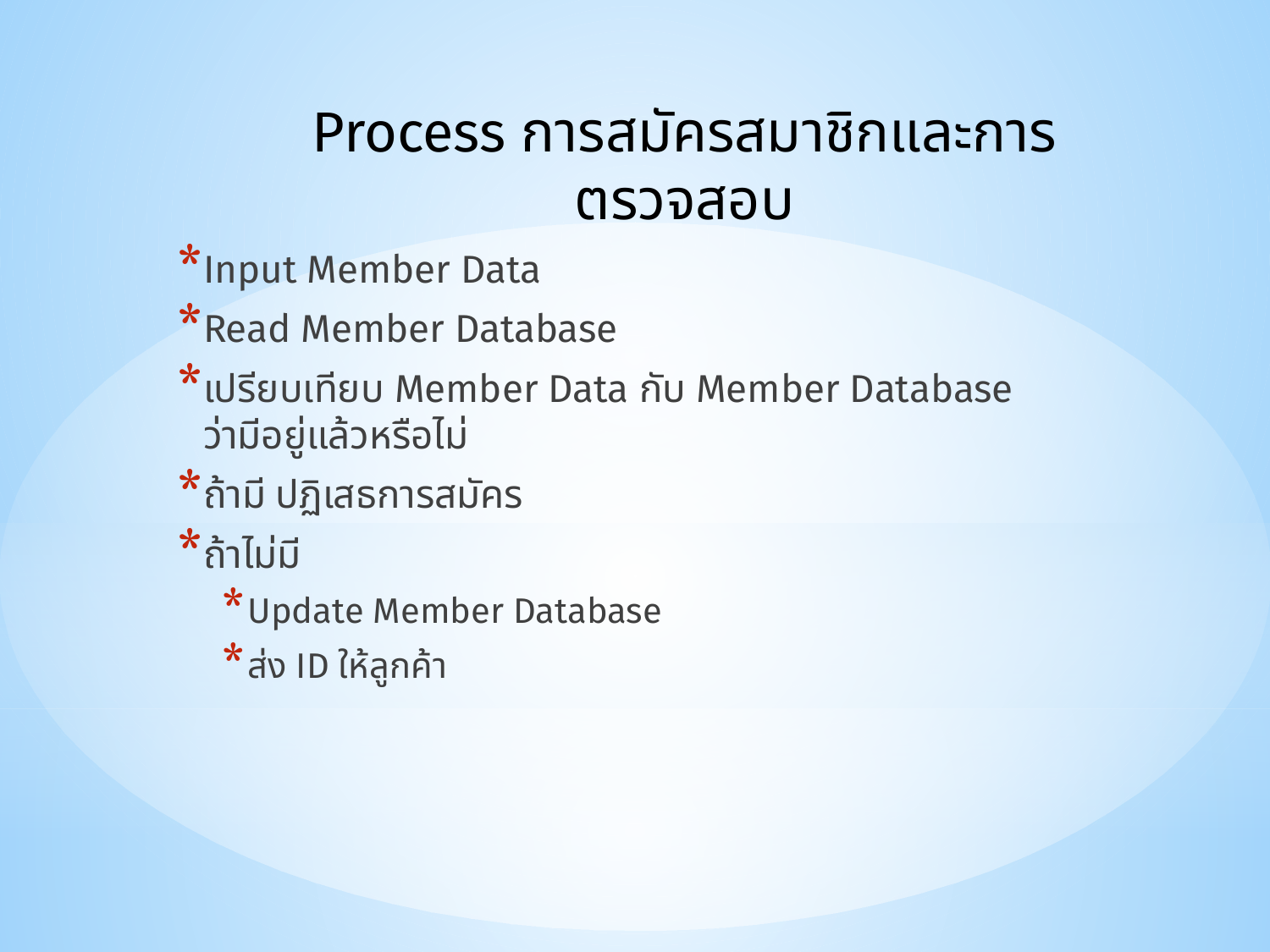

Process การสมัครสมาชิกและการตรวจสอบ
Input Member Data
Read Member Database
เปรียบเทียบ Member Data กับ Member Database ว่ามีอยู่แล้วหรือไม่
ถ้ามี ปฏิเสธการสมัคร
ถ้าไม่มี
Update Member Database
ส่ง ID ให้ลูกค้า